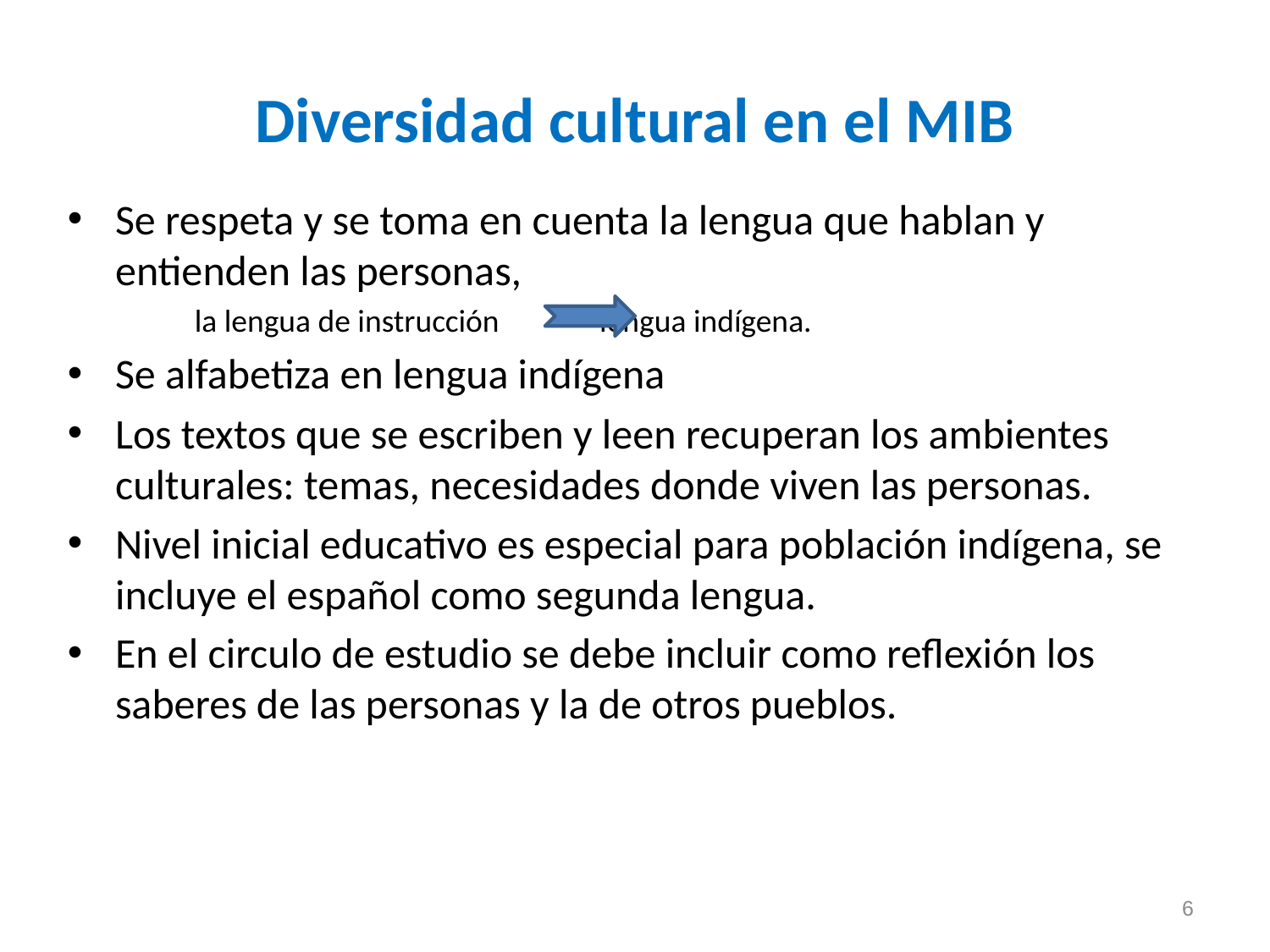

# Diversidad cultural en el MIB
Se respeta y se toma en cuenta la lengua que hablan y entienden las personas,
la lengua de instrucción              lengua indígena.
Se alfabetiza en lengua indígena
Los textos que se escriben y leen recuperan los ambientes culturales: temas, necesidades donde viven las personas.
Nivel inicial educativo es especial para población indígena, se incluye el español como segunda lengua.
En el circulo de estudio se debe incluir como reflexión los saberes de las personas y la de otros pueblos.

6